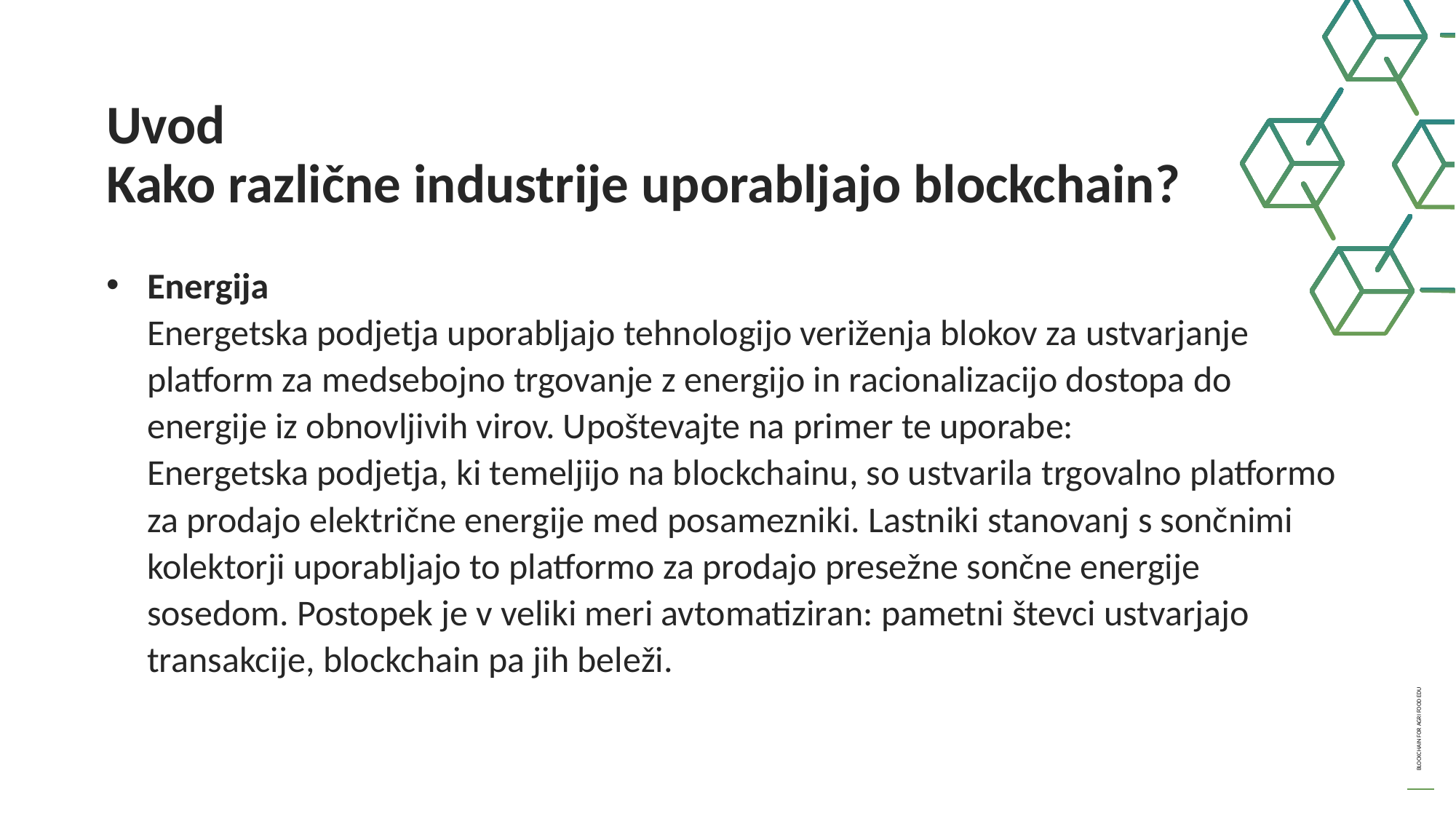

Uvod
Kako različne industrije uporabljajo blockchain?
Energija
Energetska podjetja uporabljajo tehnologijo veriženja blokov za ustvarjanje platform za medsebojno trgovanje z energijo in racionalizacijo dostopa do energije iz obnovljivih virov. Upoštevajte na primer te uporabe:
Energetska podjetja, ki temeljijo na blockchainu, so ustvarila trgovalno platformo za prodajo električne energije med posamezniki. Lastniki stanovanj s sončnimi kolektorji uporabljajo to platformo za prodajo presežne sončne energije sosedom. Postopek je v veliki meri avtomatiziran: pametni števci ustvarjajo transakcije, blockchain pa jih beleži.